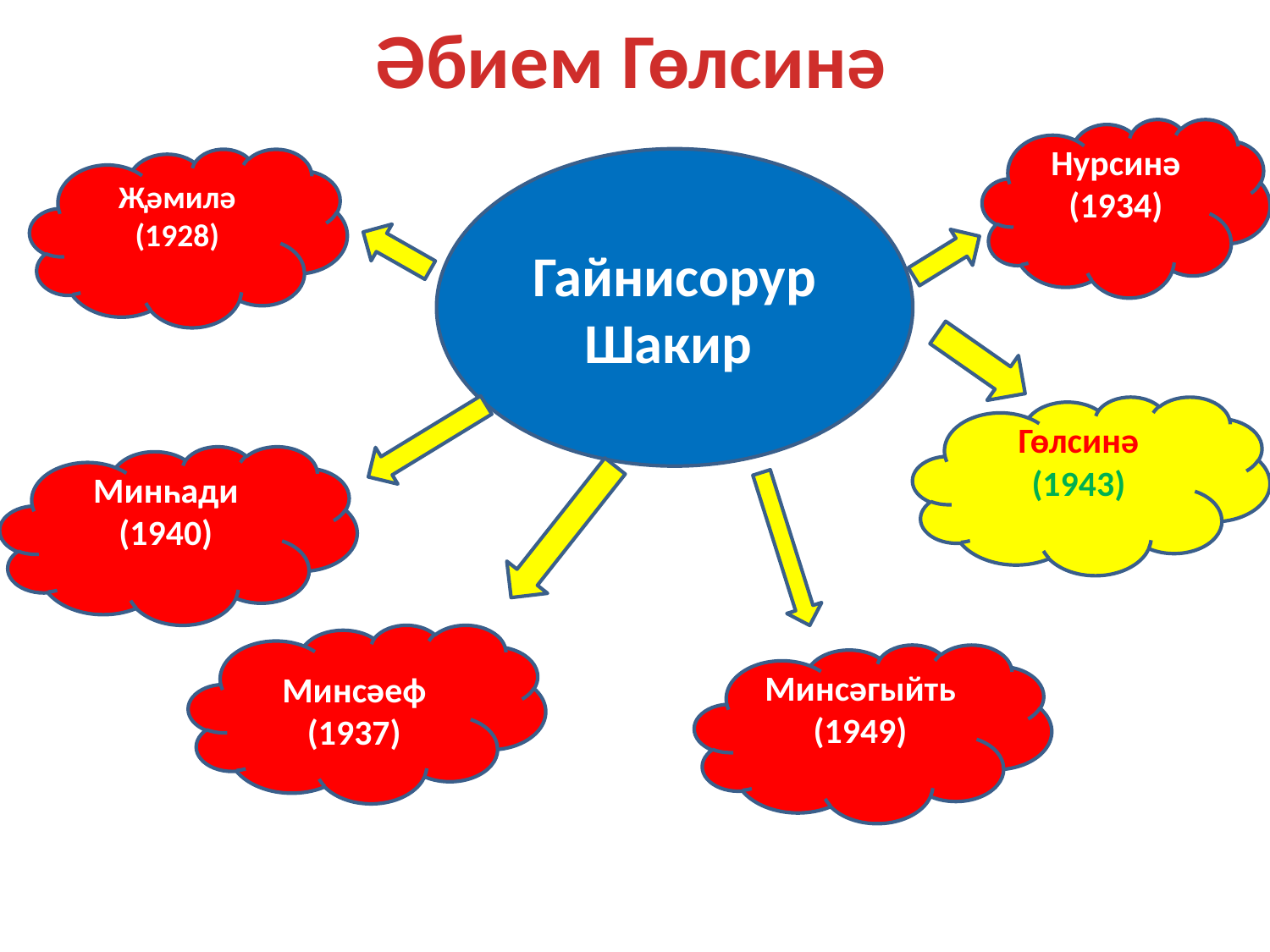

# Әбием Гөлсинә
Нурсинә
(1934)

Җәмилә
(1928)

Гайнисорур
Шакир

Гөлсинә
(1943)

Минһади
(1940)

Минсәеф
(1937)

Минсәгыйть
(1949)